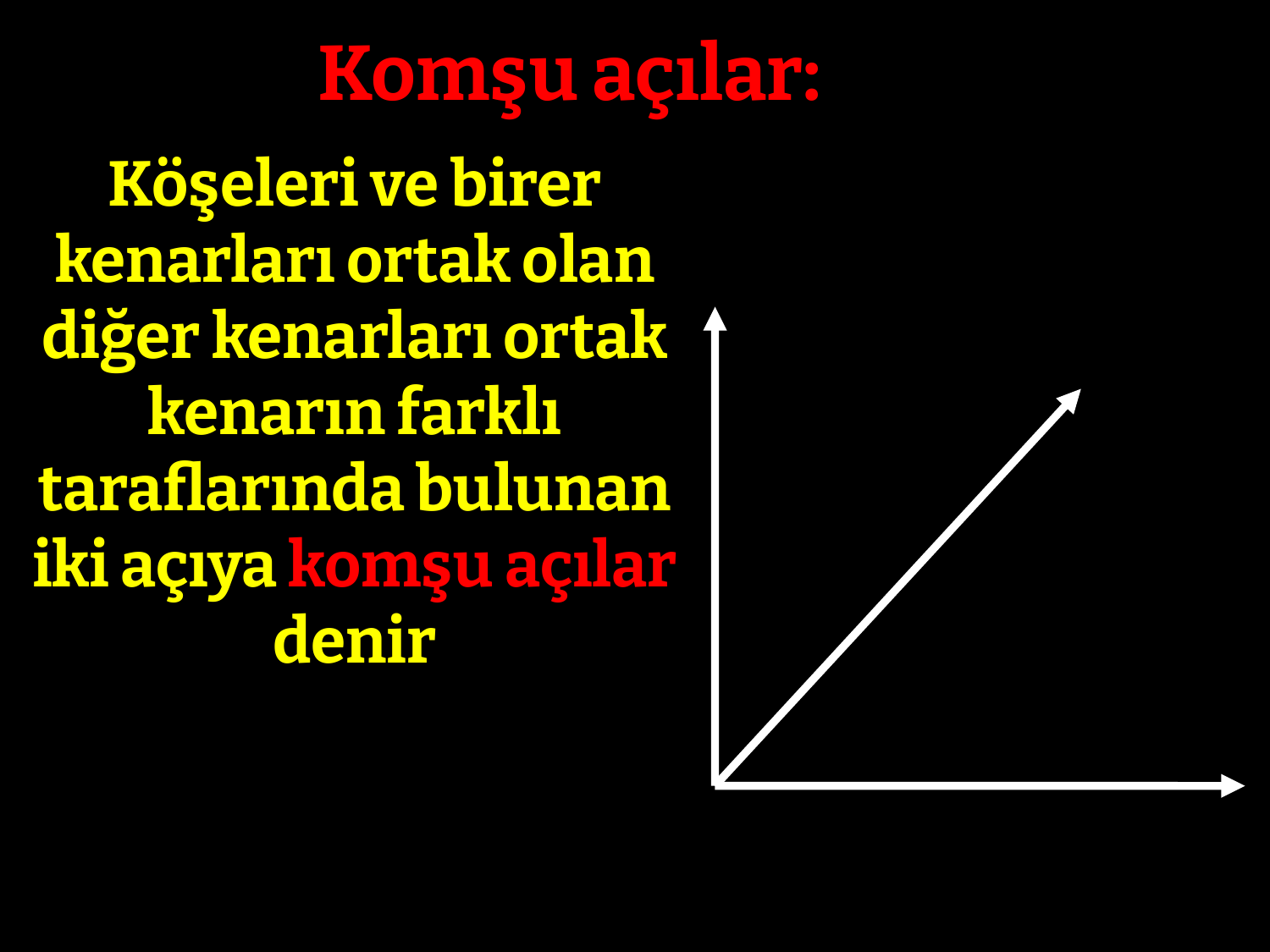

Komşu açılar:
Köşeleri ve birer kenarları ortak olan diğer kenarları ortak kenarın farklı taraflarında bulunan iki açıya komşu açılar denir
#